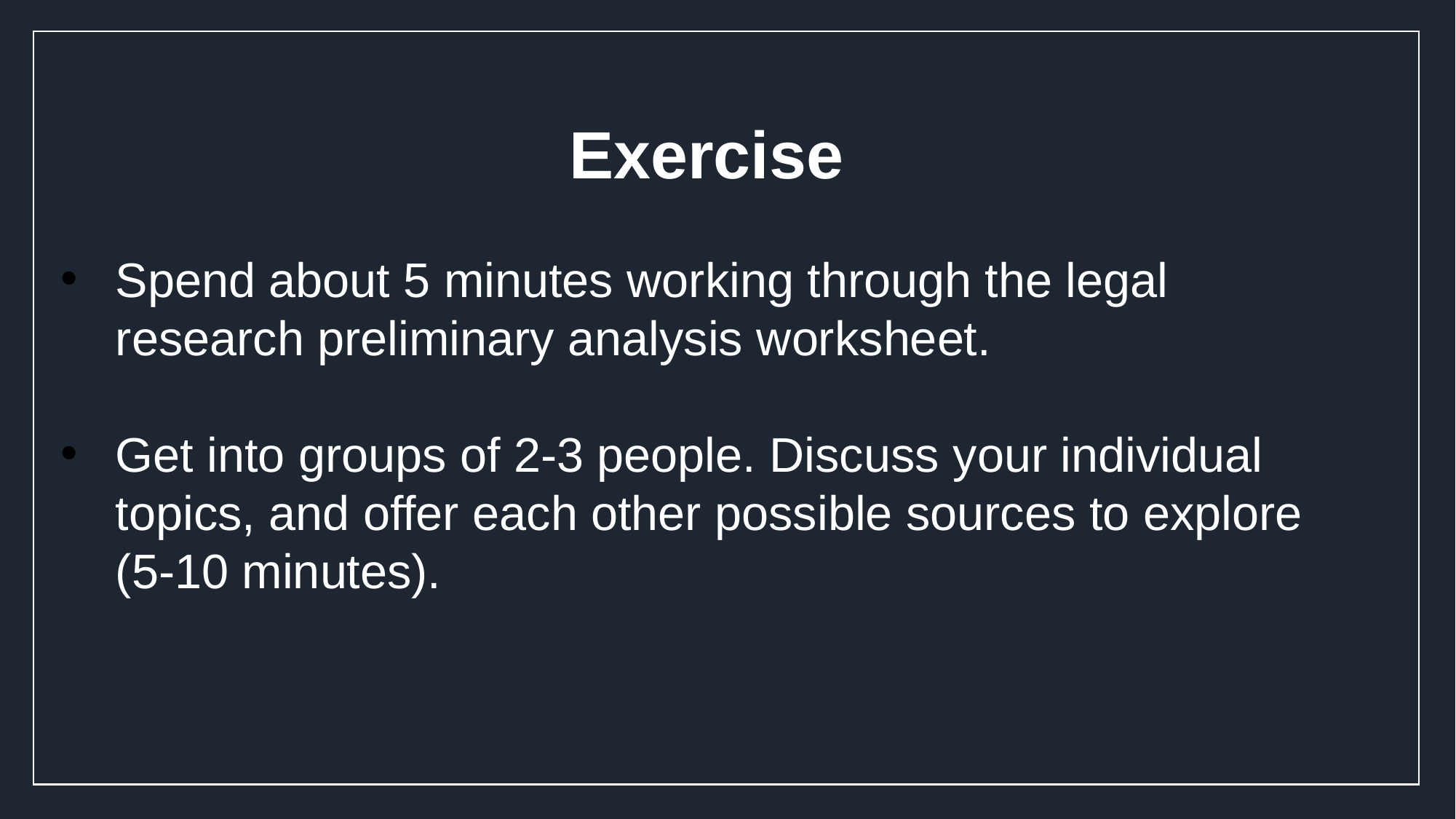

Exercise
Spend about 5 minutes working through the legal research preliminary analysis worksheet.

Get into groups of 2-3 people. Discuss your individual topics, and offer each other possible sources to explore (5-10 minutes).